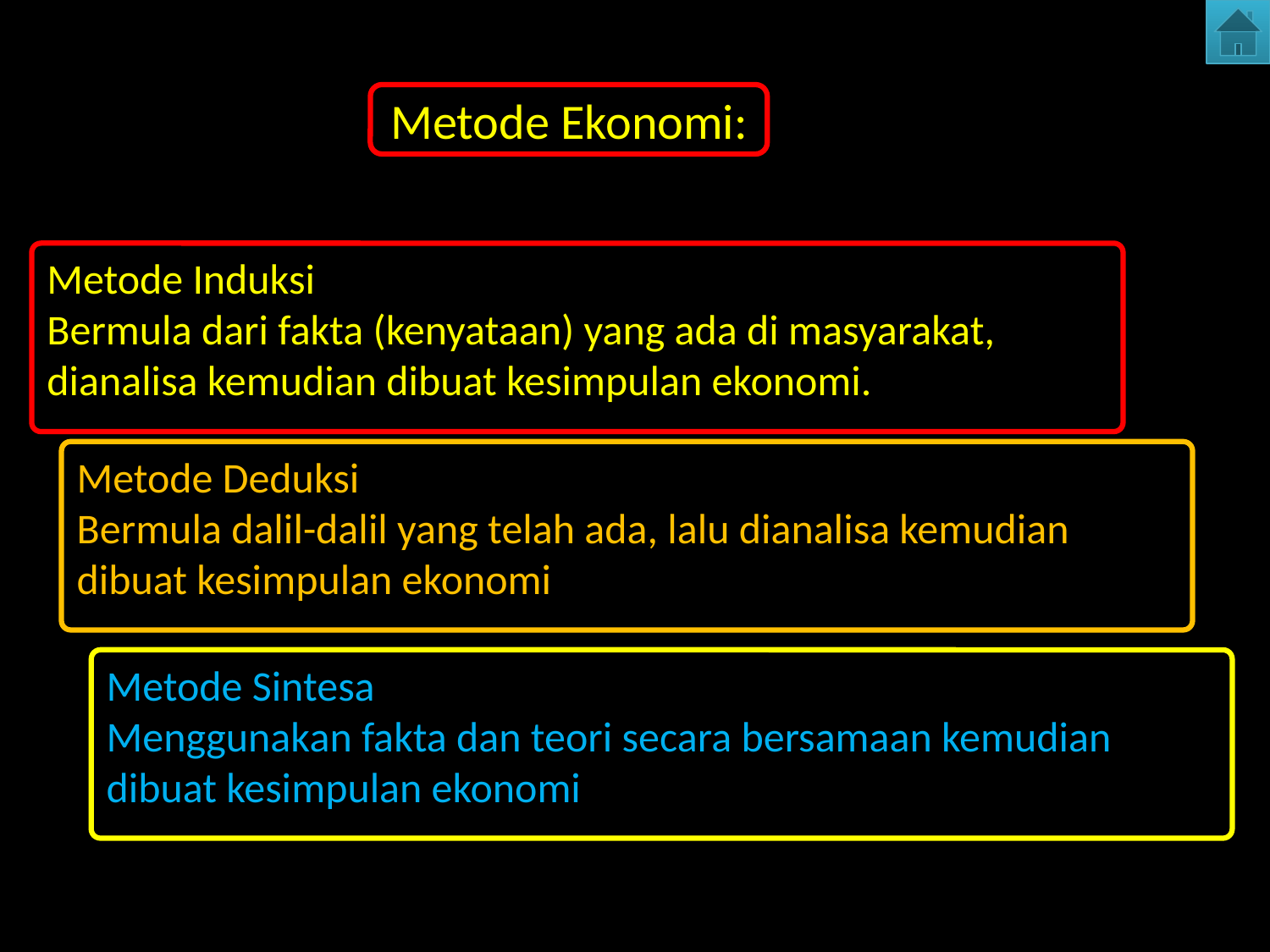

Metode Ekonomi:
Metode Induksi
Bermula dari fakta (kenyataan) yang ada di masyarakat, dianalisa kemudian dibuat kesimpulan ekonomi.
Metode Deduksi
Bermula dalil-dalil yang telah ada, lalu dianalisa kemudian dibuat kesimpulan ekonomi
Metode Sintesa
Menggunakan fakta dan teori secara bersamaan kemudian dibuat kesimpulan ekonomi